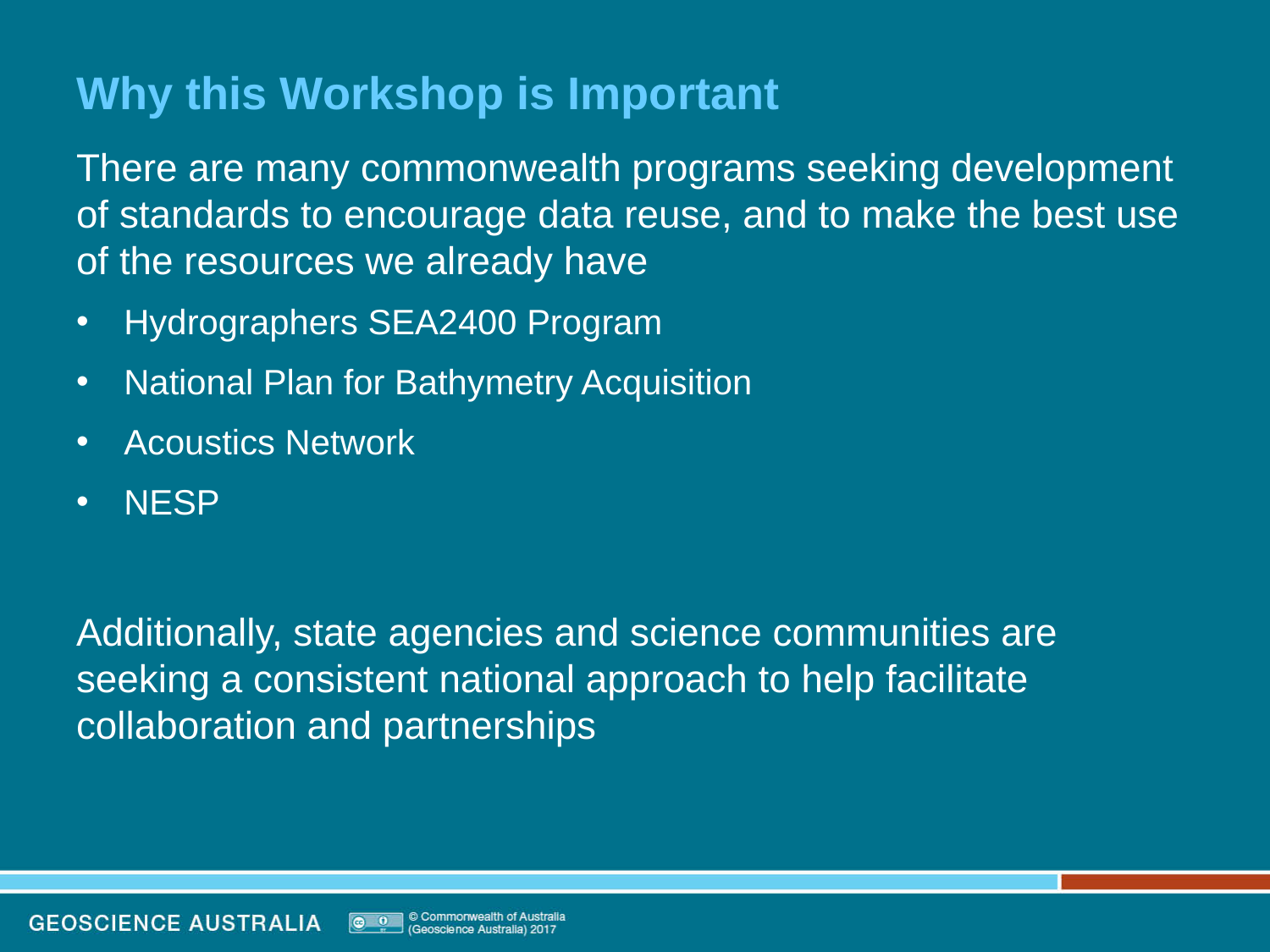

# Why this Workshop is Important
There are many commonwealth programs seeking development of standards to encourage data reuse, and to make the best use of the resources we already have
Hydrographers SEA2400 Program
National Plan for Bathymetry Acquisition
Acoustics Network
NESP

Additionally, state agencies and science communities are seeking a consistent national approach to help facilitate collaboration and partnerships